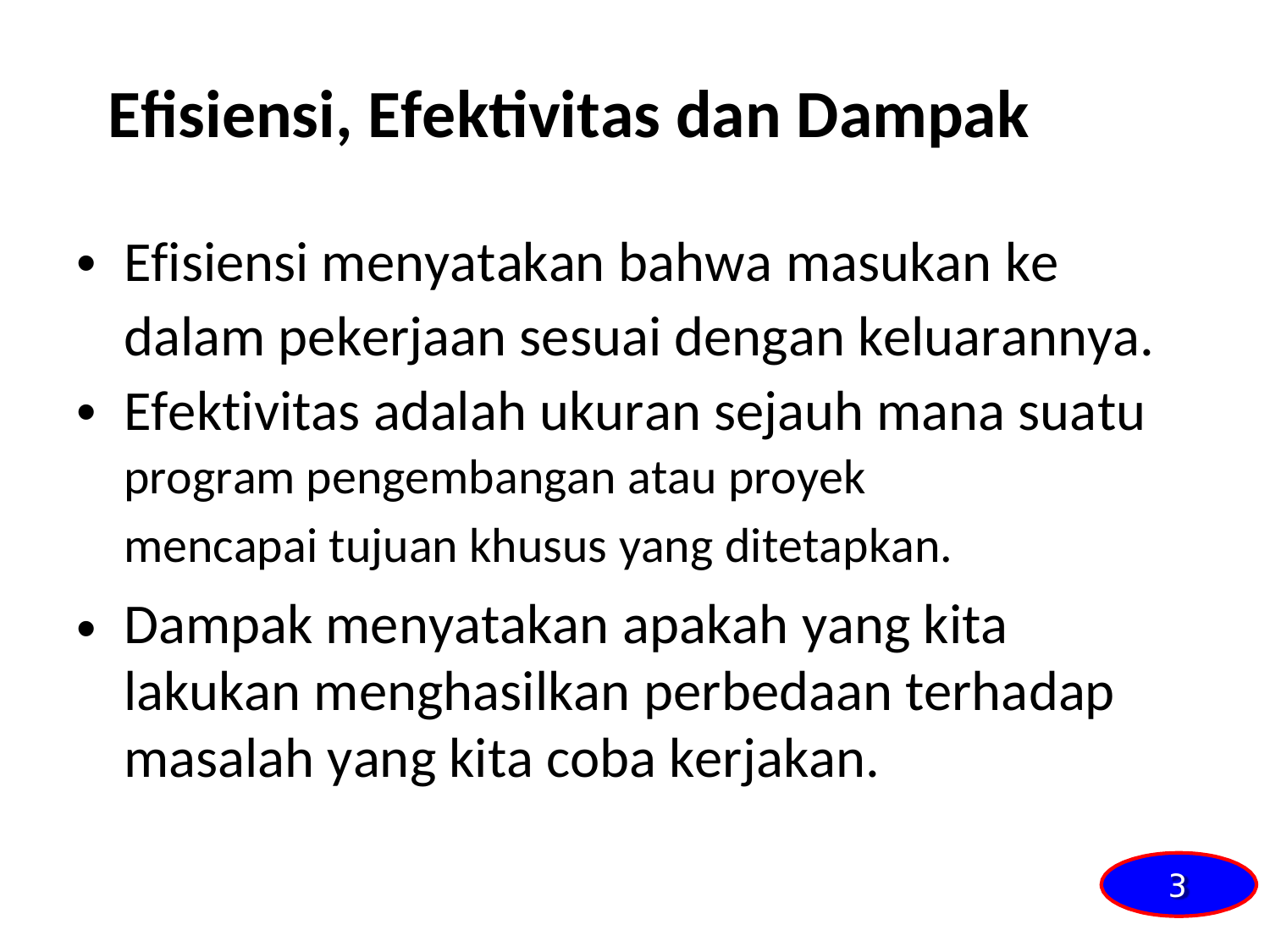

Efisiensi, Efektivitas dan Dampak
Efisiensi menyatakan bahwa masukan ke
dalam pekerjaan sesuai dengan keluarannya.
Efektivitas adalah ukuran sejauh mana suatu
program pengembangan atau proyek
mencapai tujuan khusus yang ditetapkan.
Dampak menyatakan apakah yang kita lakukan menghasilkan perbedaan terhadap masalah yang kita coba kerjakan.
•
•
•

3